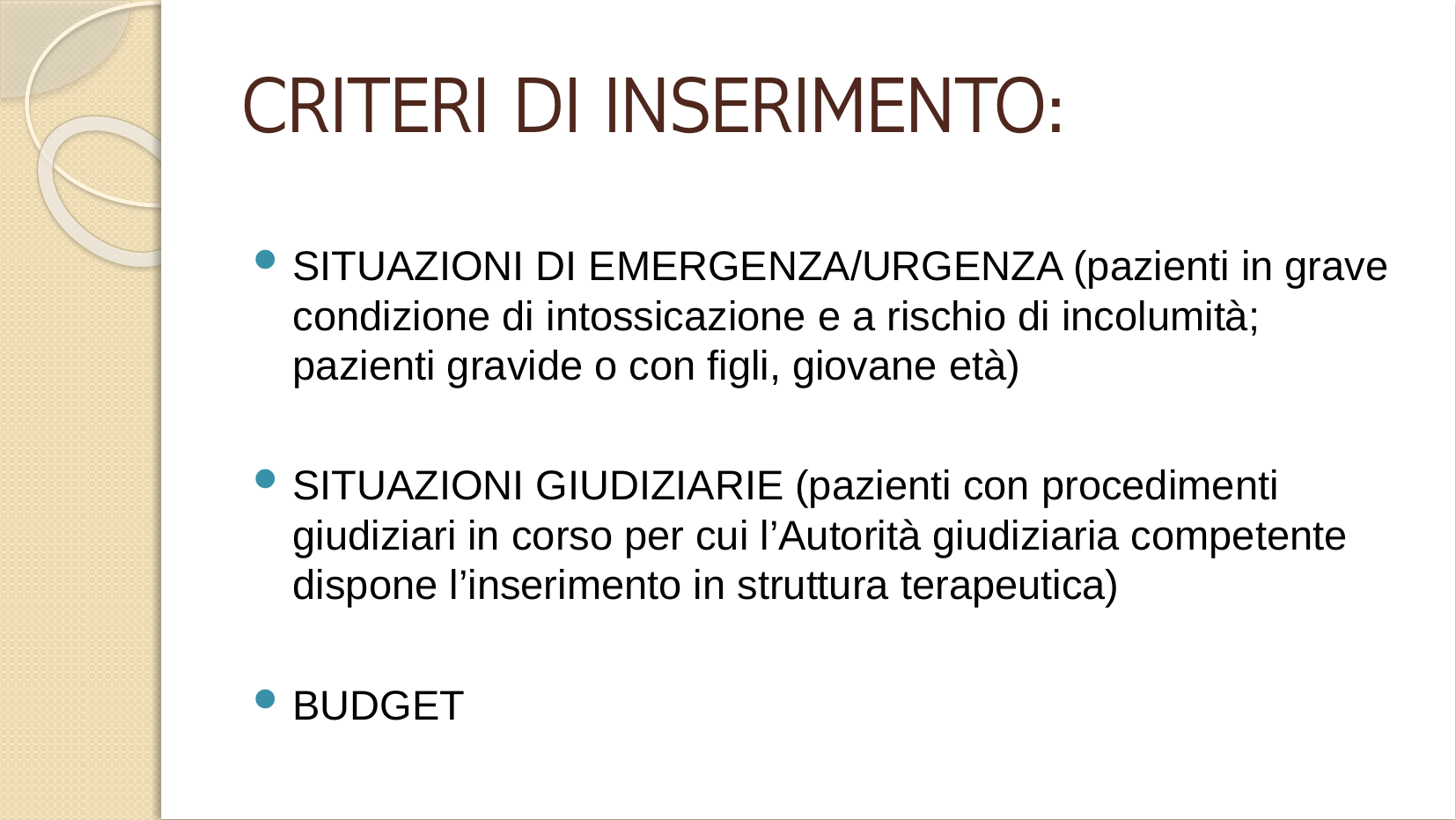

# CRITERI DI INSERIMENTO:

SITUAZIONI DI EMERGENZA/URGENZA (pazienti in grave condizione di intossicazione e a rischio di incolumità; pazienti gravide o con figli, giovane età)

SITUAZIONI GIUDIZIARIE (pazienti con procedimenti giudiziari in corso per cui l’Autorità giudiziaria competente dispone l’inserimento in struttura terapeutica)

BUDGET